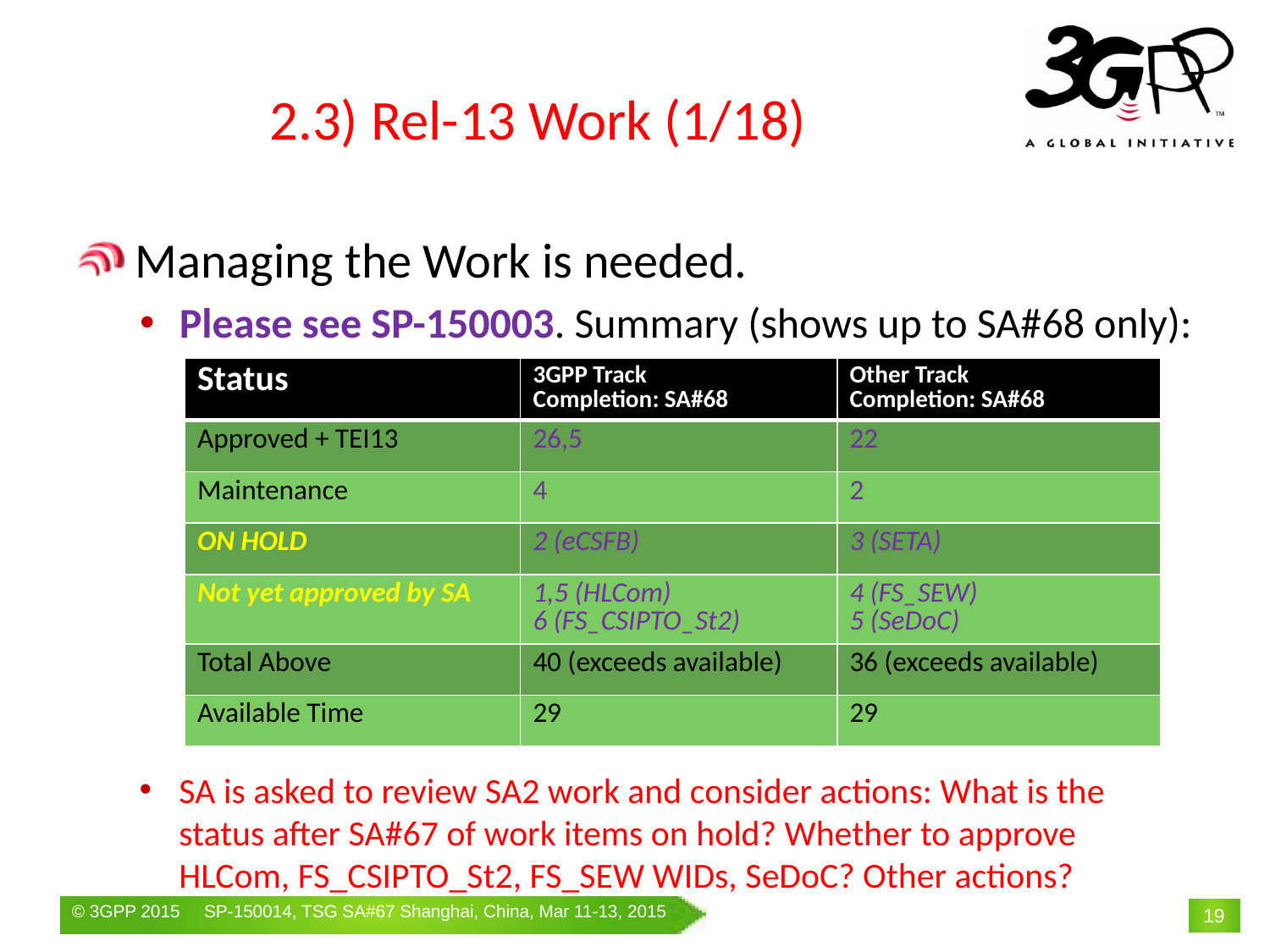

# 2.3) Rel-13 Work (1/18)
 Managing the Work is needed.
Please see SP-150003. Summary (shows up to SA#68 only):
| Status | 3GPP Track Completion: SA#68 | Other Track Completion: SA#68 |
| --- | --- | --- |
| Approved + TEI13 | 26,5 | 22 |
| Maintenance | 4 | 2 |
| ON HOLD | 2 (eCSFB) | 3 (SETA) |
| Not yet approved by SA | 1,5 (HLCom) 6 (FS\_CSIPTO\_St2) | 4 (FS\_SEW) 5 (SeDoC) |
| Total Above | 40 (exceeds available) | 36 (exceeds available) |
| Available Time | 29 | 29 |
SA is asked to review SA2 work and consider actions: What is the status after SA#67 of work items on hold? Whether to approve HLCom, FS_CSIPTO_St2, FS_SEW WIDs, SeDoC? Other actions?